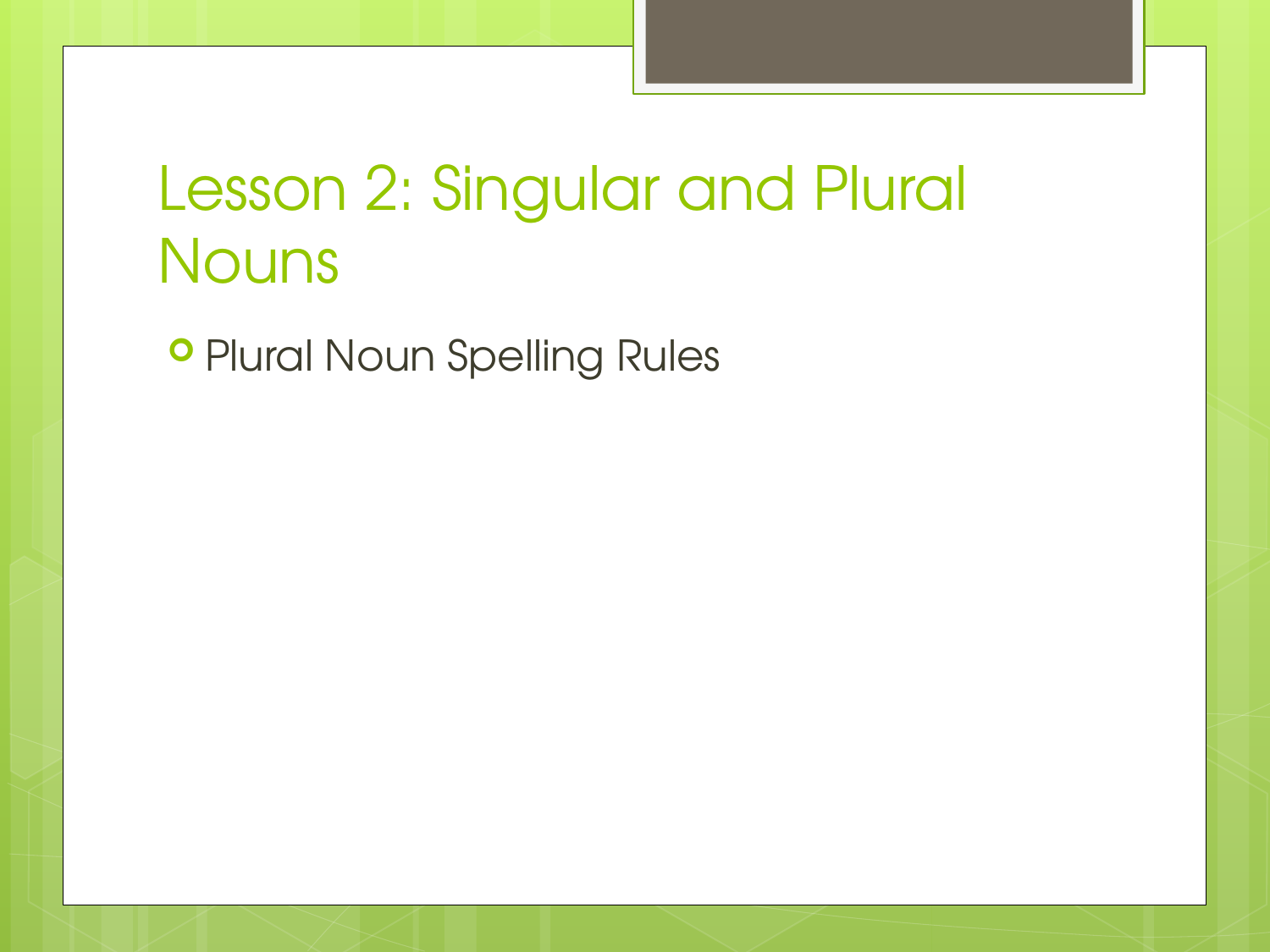

# Lesson 2: Singular and Plural Nouns
Plural Noun Spelling Rules